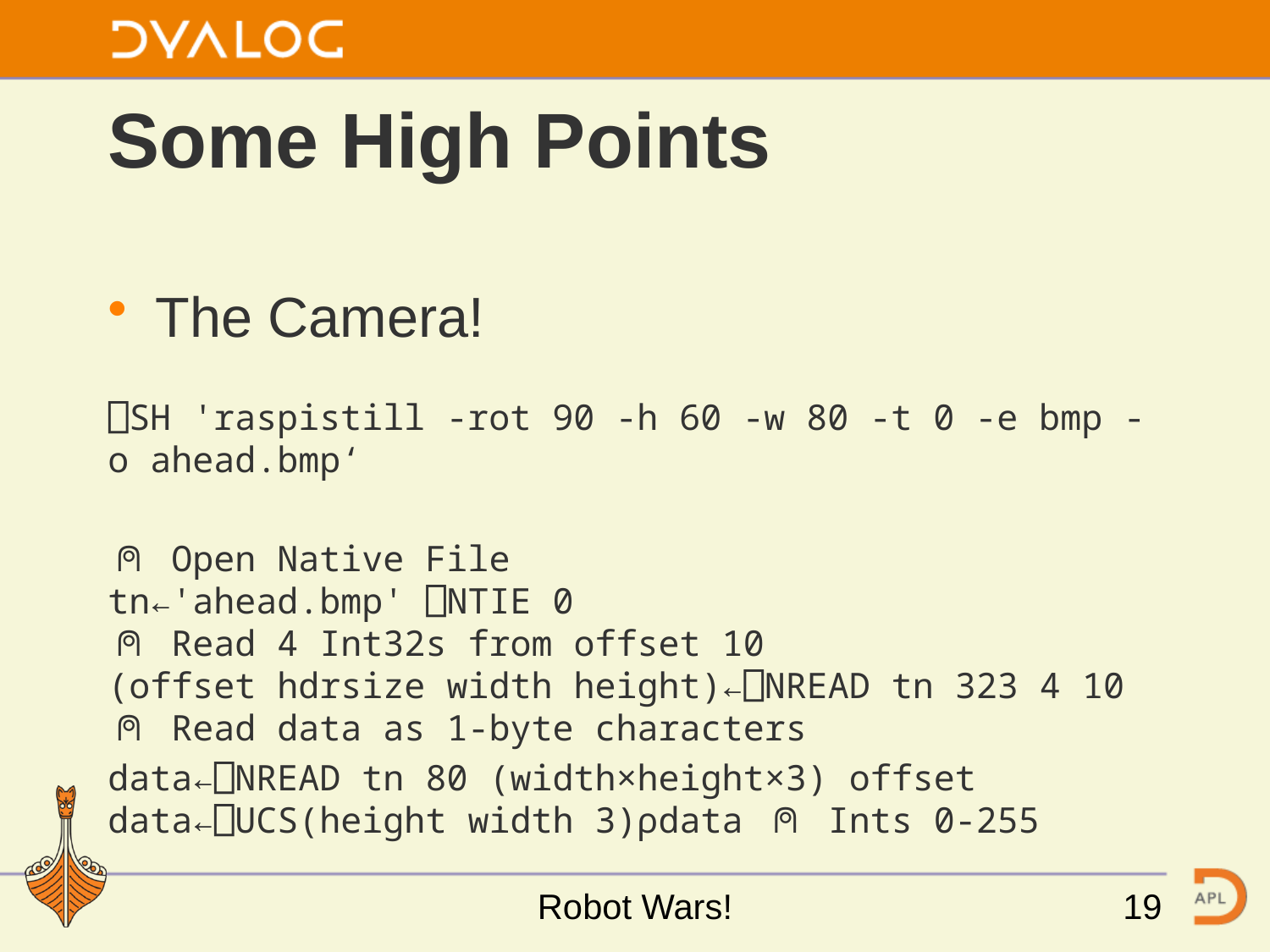

# Some High Points
The Camera!

⎕SH 'raspistill -rot 90 -h 60 -w 80 -t 0 -e bmp -o ahead.bmp‘

⍝ Open Native File
tn←'ahead.bmp' ⎕NTIE 0
⍝ Read 4 Int32s from offset 10
(offset hdrsize width height)←⎕NREAD tn 323 4 10
⍝ Read data as 1-byte characters
data←⎕NREAD tn 80 (width×height×3) offset data←⎕UCS(height width 3)⍴data ⍝ Ints 0-255
Robot Wars!
19